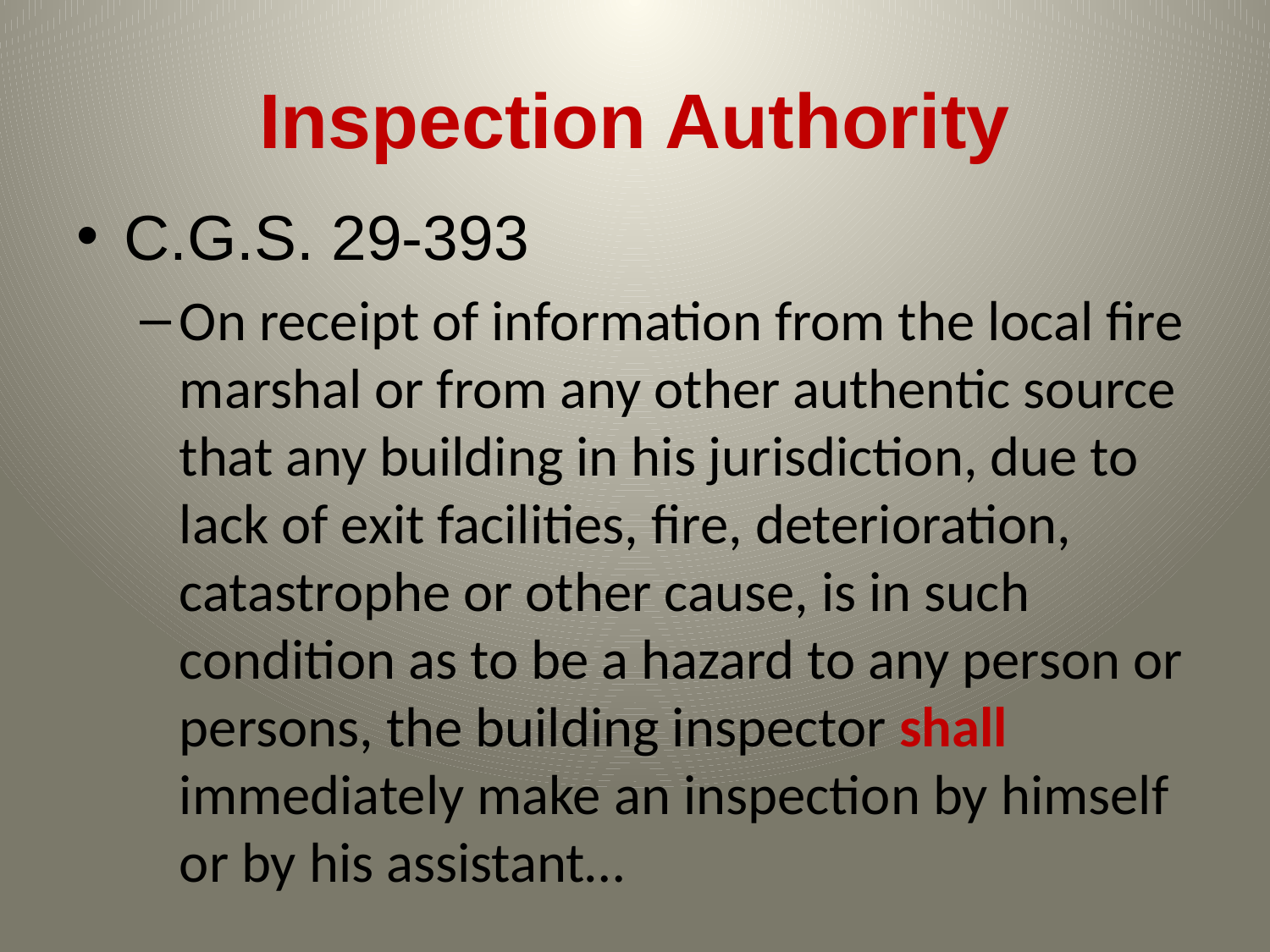

# Inspection Authority
C.G.S. 29-393
On receipt of information from the local fire marshal or from any other authentic source that any building in his jurisdiction, due to lack of exit facilities, fire, deterioration, catastrophe or other cause, is in such condition as to be a hazard to any person or persons, the building inspector shall immediately make an inspection by himself or by his assistant…